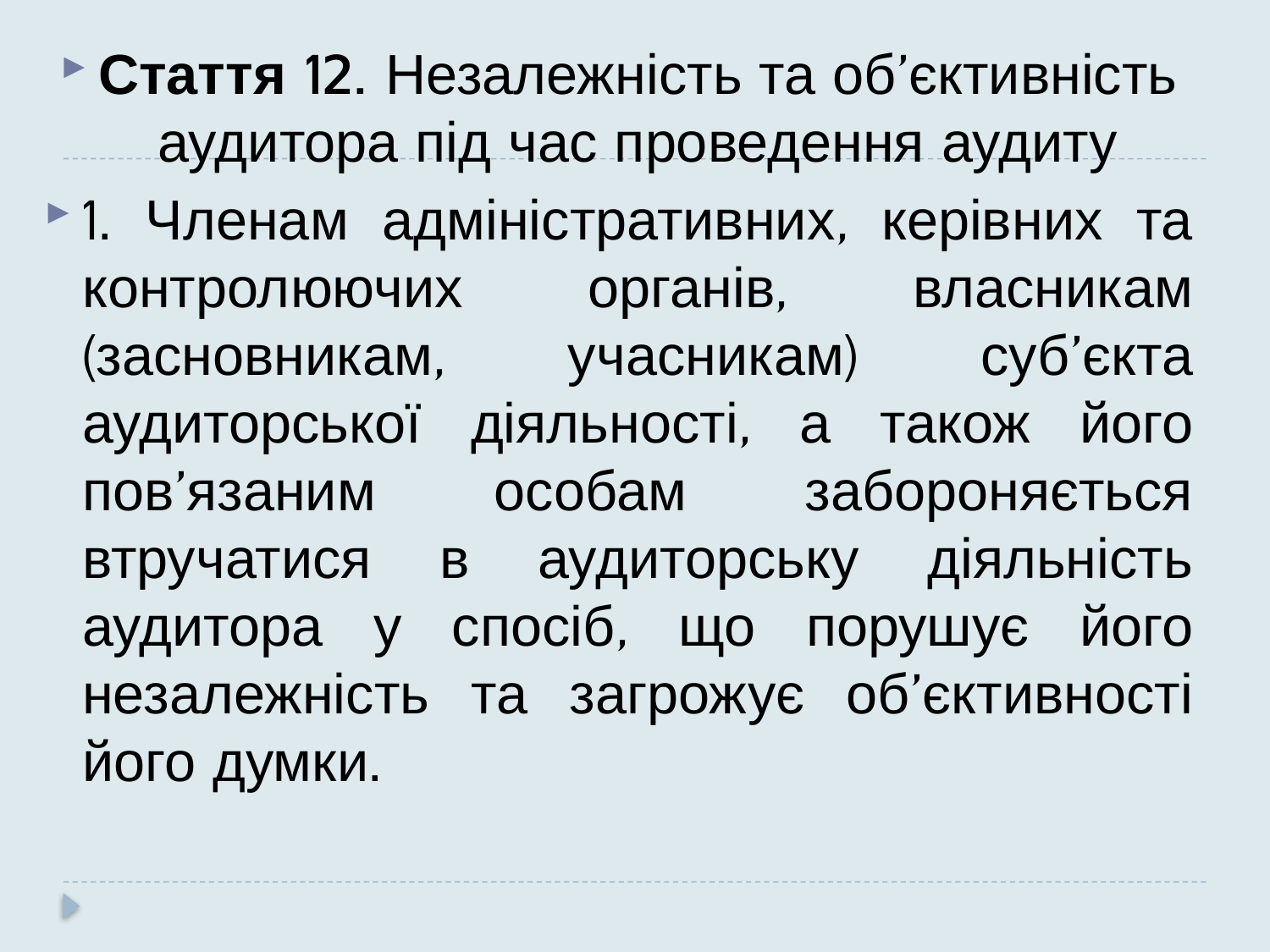

Стаття 12. Незалежність та об’єктивність аудитора під час проведення аудиту
1. Членам адміністративних, керівних та контролюючих органів, власникам (засновникам, учасникам) суб’єкта аудиторської діяльності, а також його пов’язаним особам забороняється втручатися в аудиторську діяльність аудитора у спосіб, що порушує його незалежність та загрожує об’єктивності його думки.